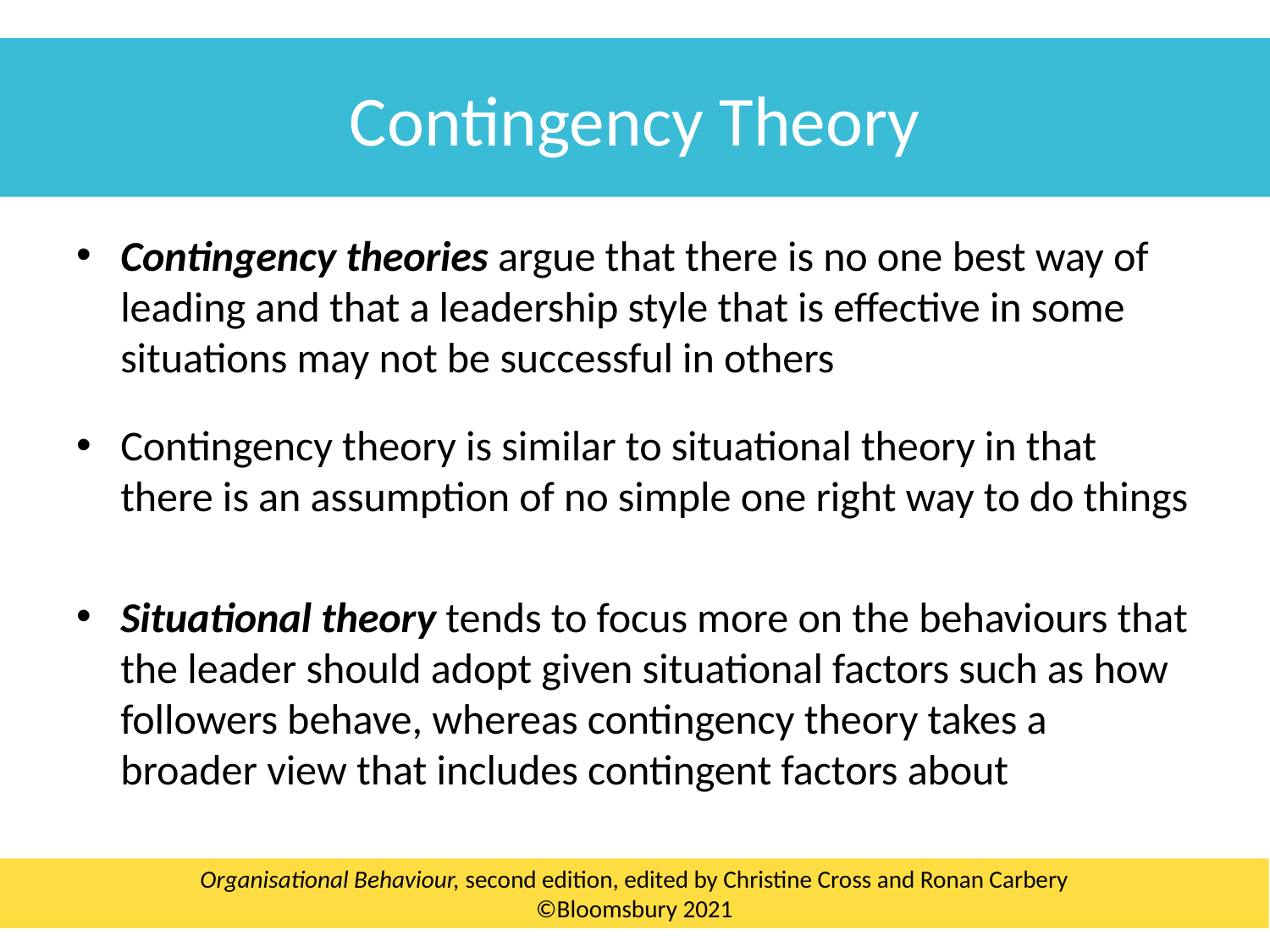

Contingency Theory
Contingency theories argue that there is no one best way of leading and that a leadership style that is effective in some situations may not be successful in others

Contingency theory is similar to situational theory in that there is an assumption of no simple one right way to do things

Situational theory tends to focus more on the behaviours that the leader should adopt given situational factors such as how followers behave, whereas contingency theory takes a broader view that includes contingent factors about